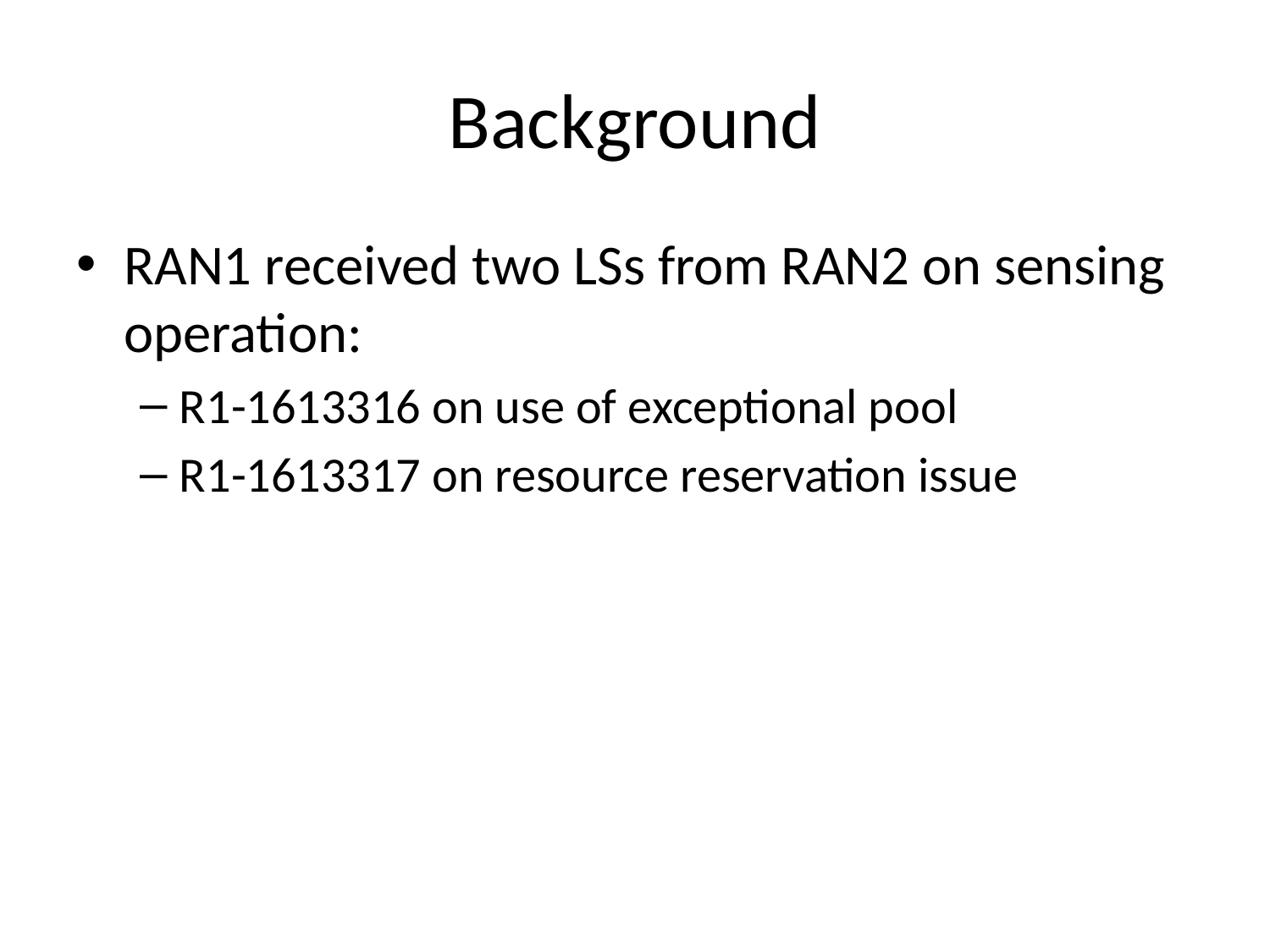

# Background
RAN1 received two LSs from RAN2 on sensing operation:
R1-1613316 on use of exceptional pool
R1-1613317 on resource reservation issue